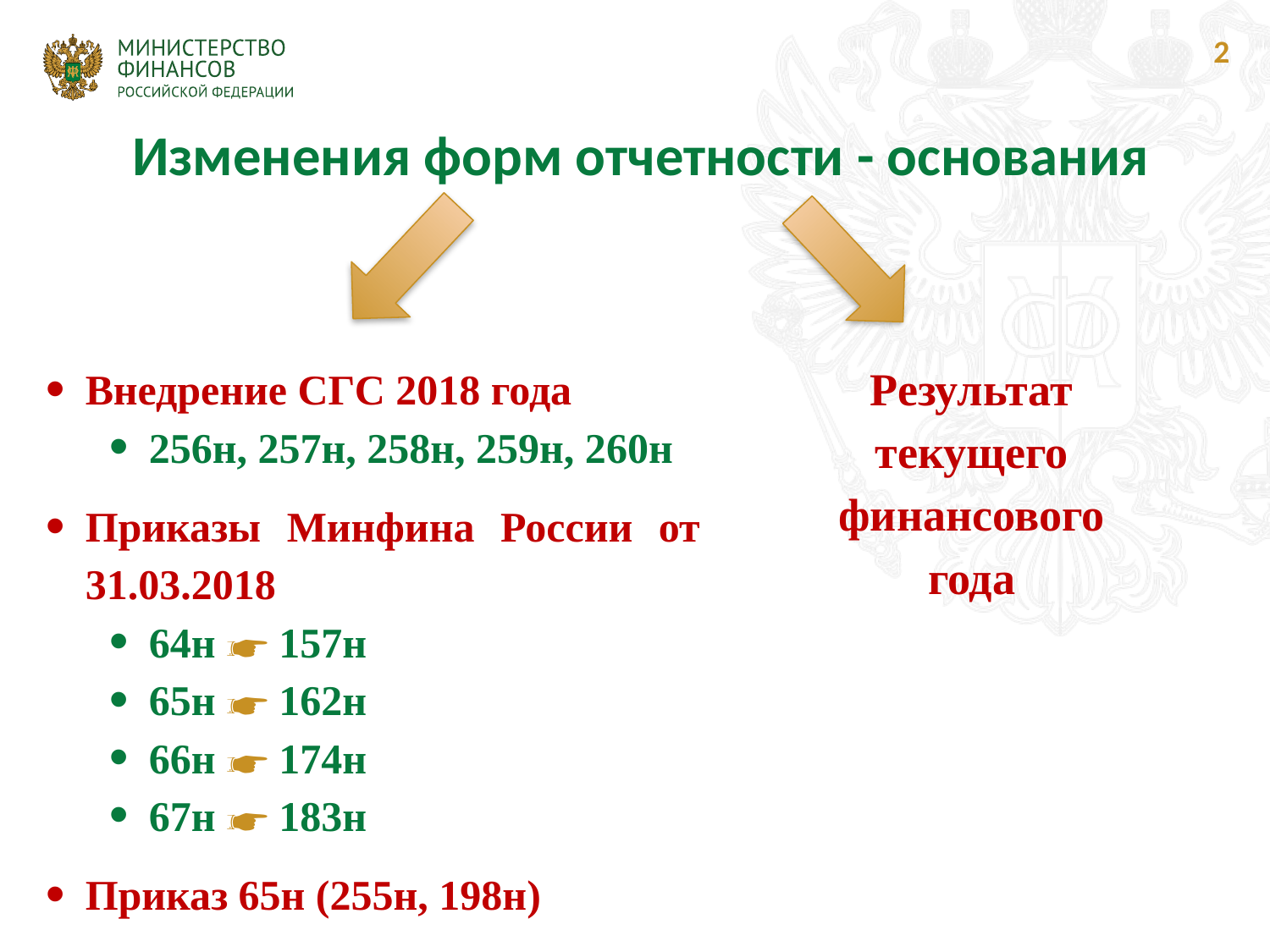

2
Изменения форм отчетности - основания

Результат
текущего
финансового
года
Внедрение СГС 2018 года
256н, 257н, 258н, 259н, 260н
Приказы Минфина России от 31.03.2018
64н ☛ 157н
65н ☛ 162н
66н ☛ 174н
67н ☛ 183н
Приказ 65н (255н, 198н)